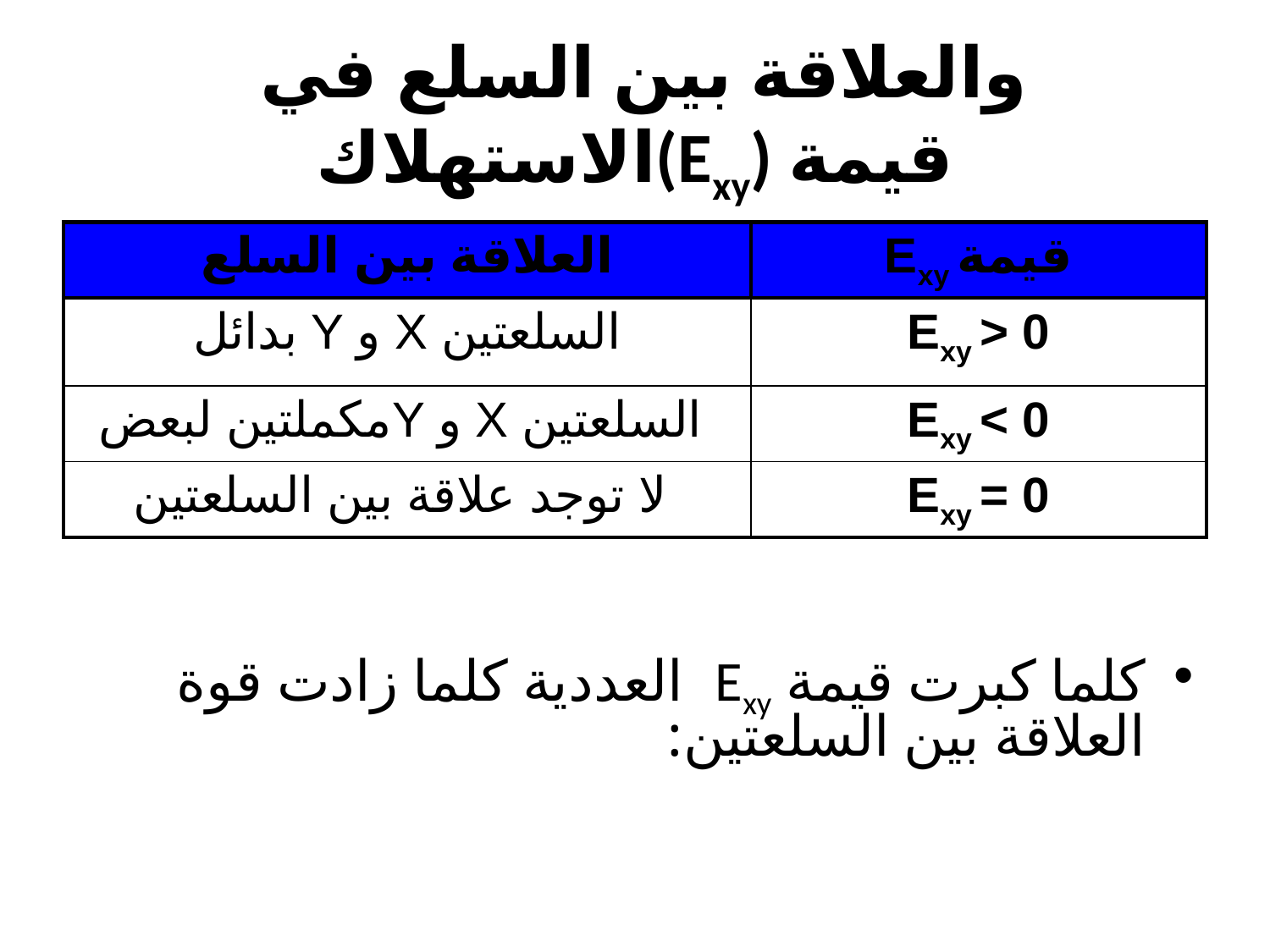

# والعلاقة بين السلع في الاستهلاك(Exy) قيمة
| العلاقة بين السلع | Exy قيمة |
| --- | --- |
| بدائل Y و X السلعتين | Exy > 0 |
| مكملتين لبعضY و X السلعتين | Exy < 0 |
| لا توجد علاقة بين السلعتين | Exy = 0 |

كلما كبرت قيمة Exy   العددية كلما زادت قوة العلاقة بين السلعتين: